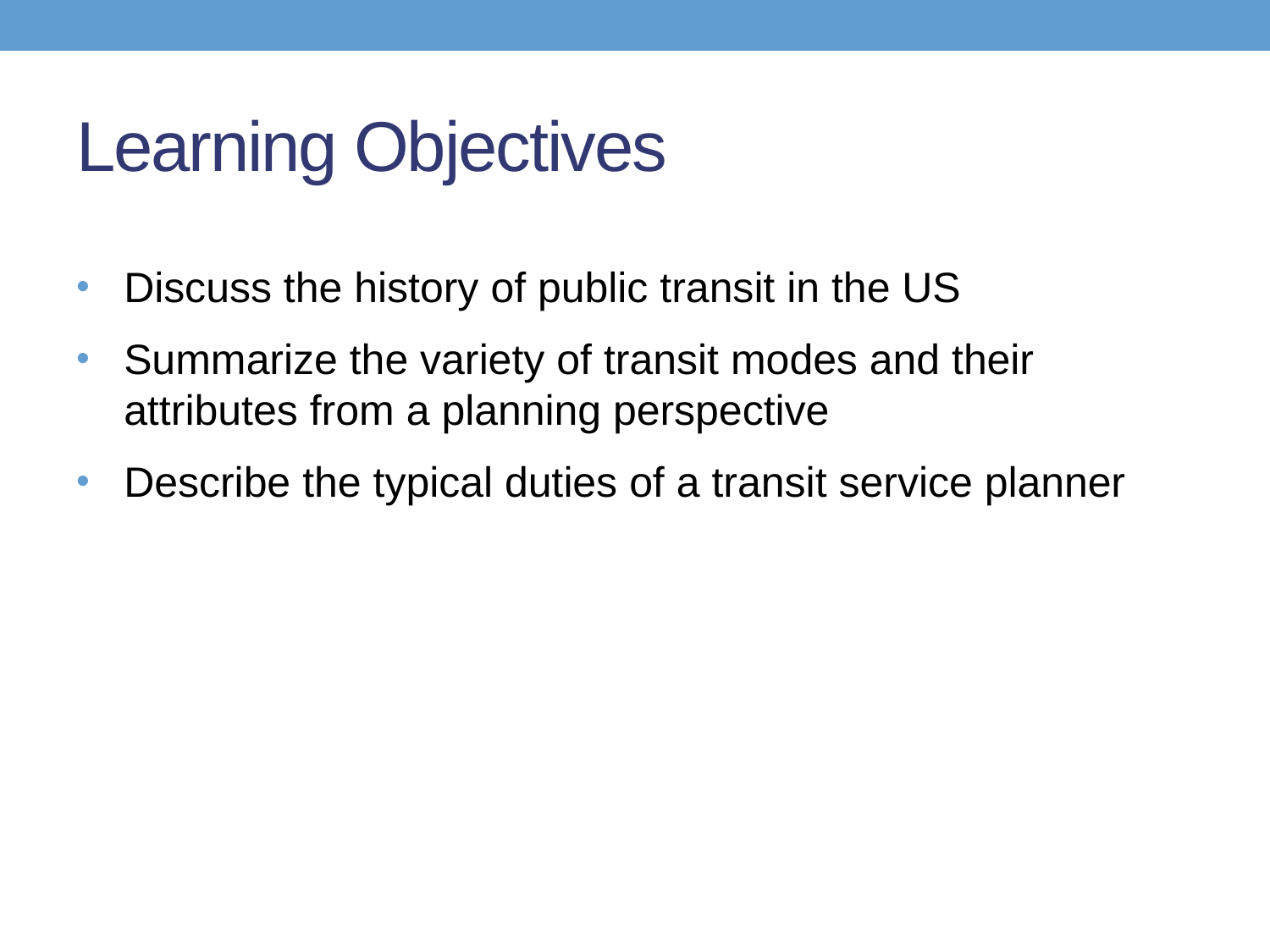

# Learning Objectives
Discuss the history of public transit in the US
Summarize the variety of transit modes and their attributes from a planning perspective
Describe the typical duties of a transit service planner